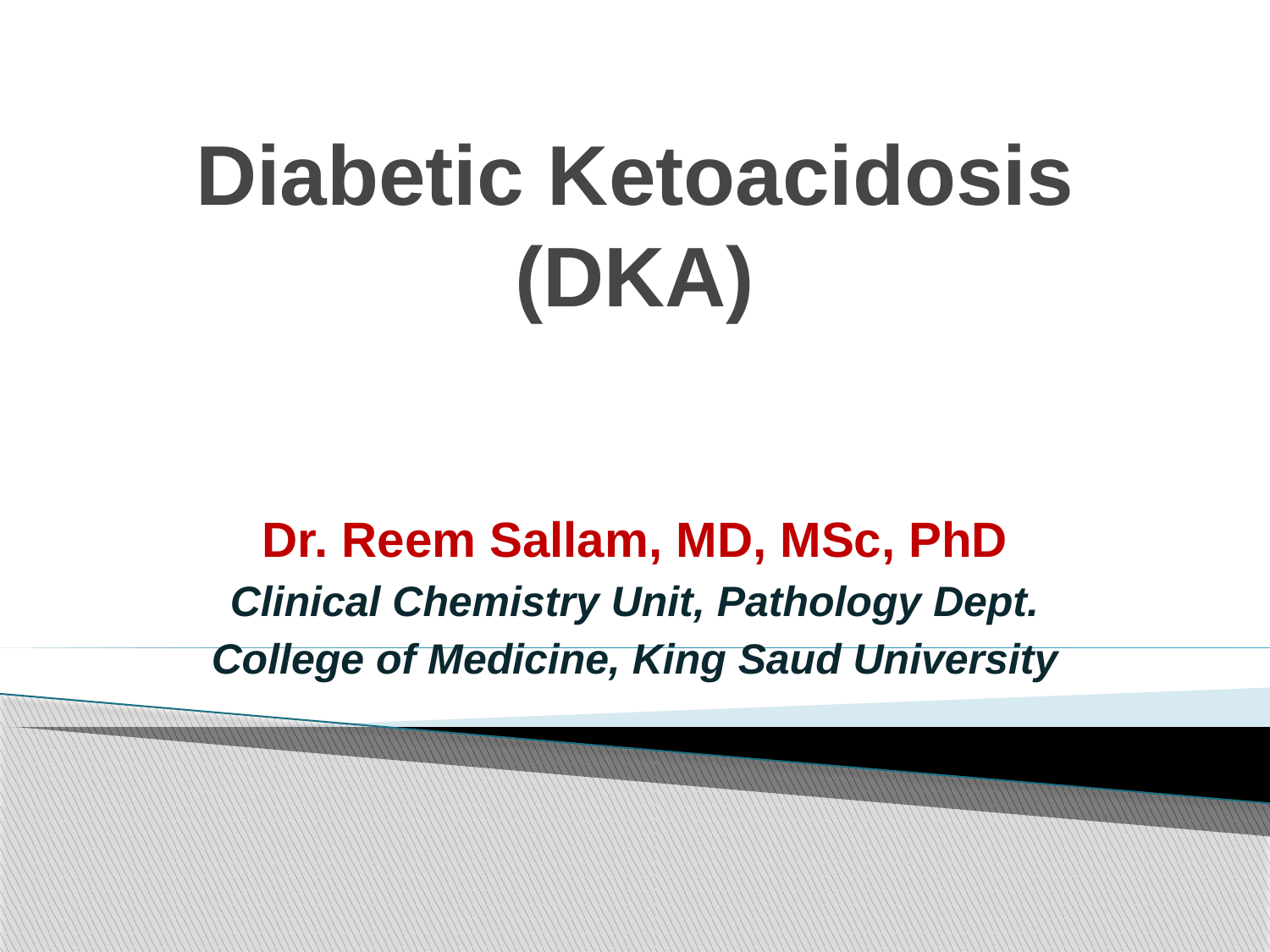

# Diabetic Ketoacidosis (DKA)
Dr. Reem Sallam, MD, MSc, PhD
Clinical Chemistry Unit, Pathology Dept.
College of Medicine, King Saud University